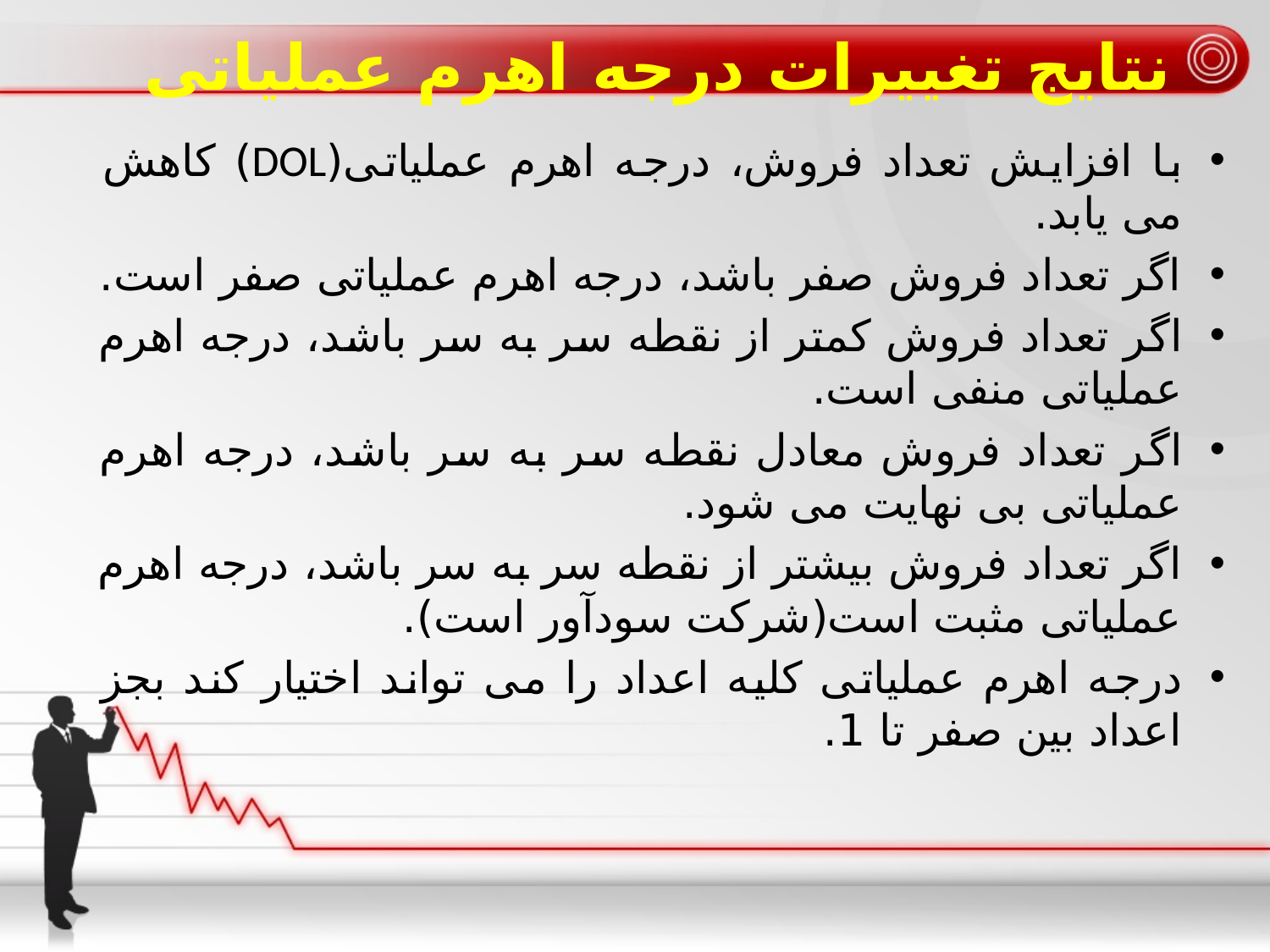

# نتايج تغییرات درجه اهرم عملیاتی
با افزایش تعداد فروش، درجه اهرم عملیاتی(DOL) کاهش می یابد.
اگر تعداد فروش صفر باشد، درجه اهرم عملیاتی صفر است.
اگر تعداد فروش کمتر از نقطه سر به سر باشد، درجه اهرم عملیاتی منفی است.
اگر تعداد فروش معادل نقطه سر به سر باشد، درجه اهرم عملیاتی بی نهایت می شود.
اگر تعداد فروش بیشتر از نقطه سر به سر باشد، درجه اهرم عملیاتی مثبت است(شرکت سودآور است).
درجه اهرم عملیاتی کلیه اعداد را می تواند اختیار کند بجز اعداد بین صفر تا 1.